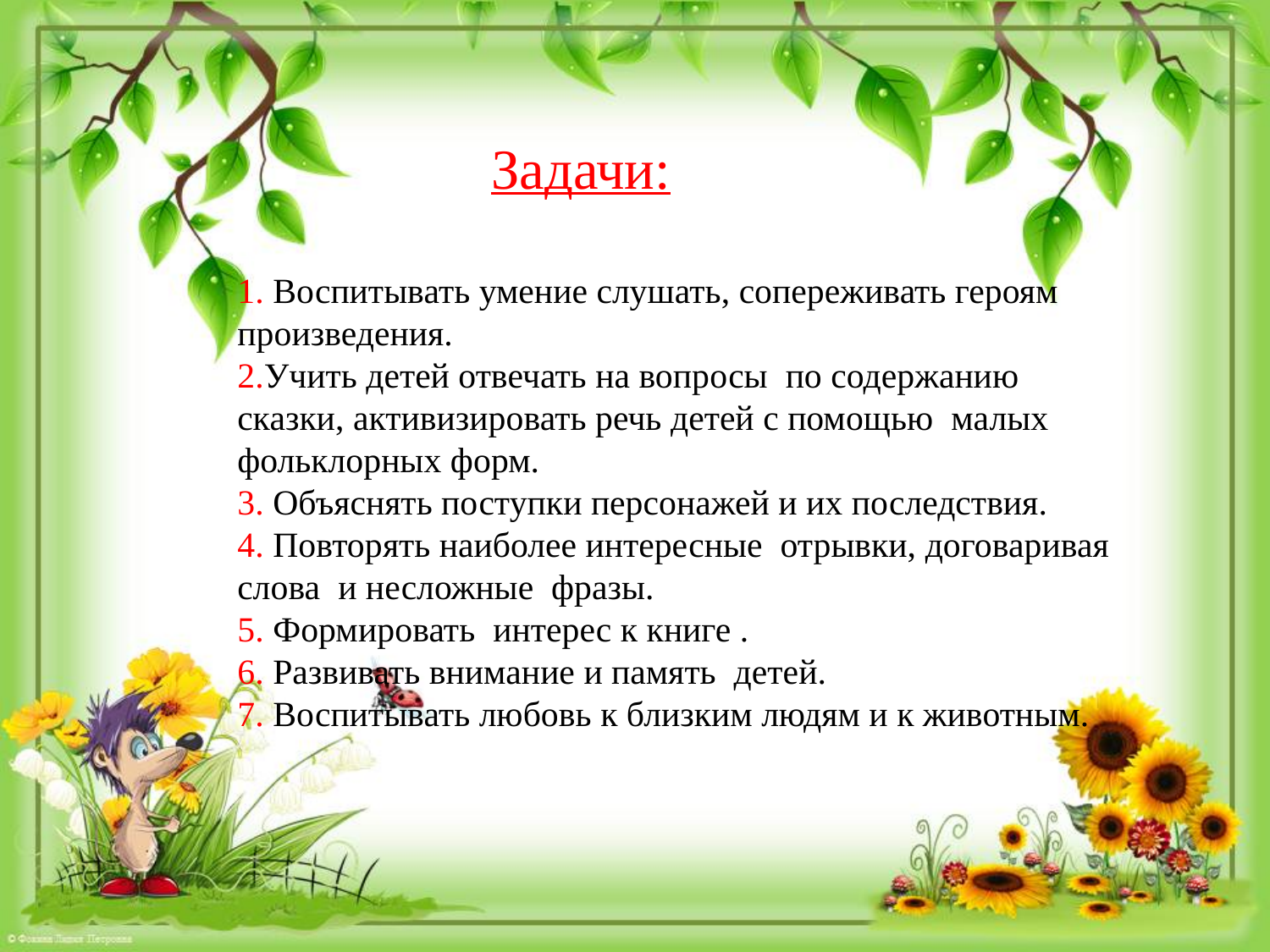

Задачи:
1. Воспитывать умение слушать, сопереживать героям произведения.
2.Учить детей отвечать на вопросы  по содержанию сказки, активизировать речь детей с помощью  малых фольклорных форм.
3. Объяснять поступки персонажей и их последствия.
4. Повторять наиболее интересные  отрывки, договаривая слова  и несложные  фразы.
5. Формировать  интерес к книге .
6. Развивать внимание и память  детей.
7. Воспитывать любовь к близким людям и к животным.
#